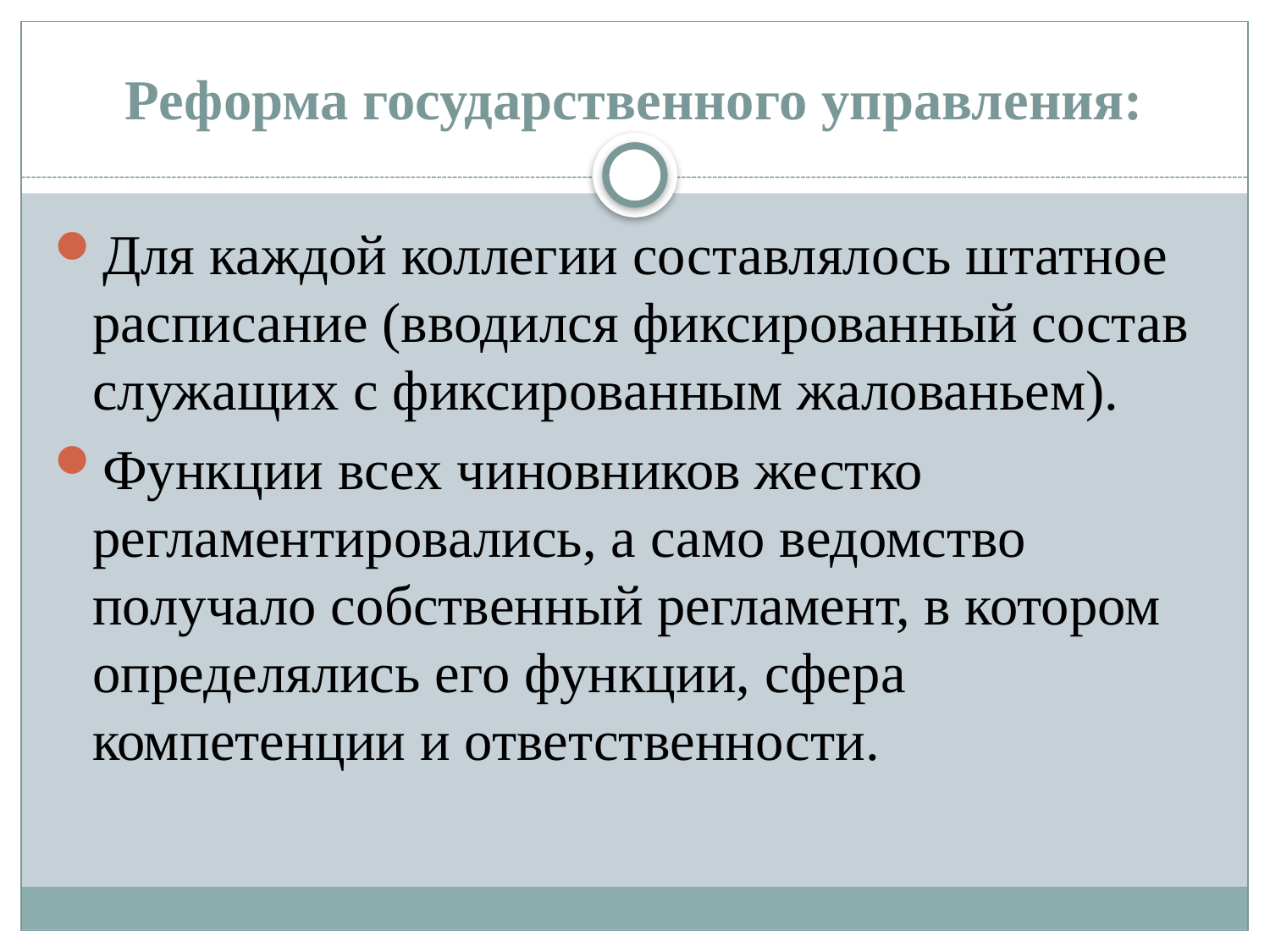

# Реформа государственного управления:
Для каждой коллегии составлялось штатное расписание (вводился фиксированный состав служащих с фиксированным жалованьем).
Функции всех чиновников жестко регламентировались, а само ведомство получало собственный регламент, в котором определялись его функции, сфера компетенции и ответственности.